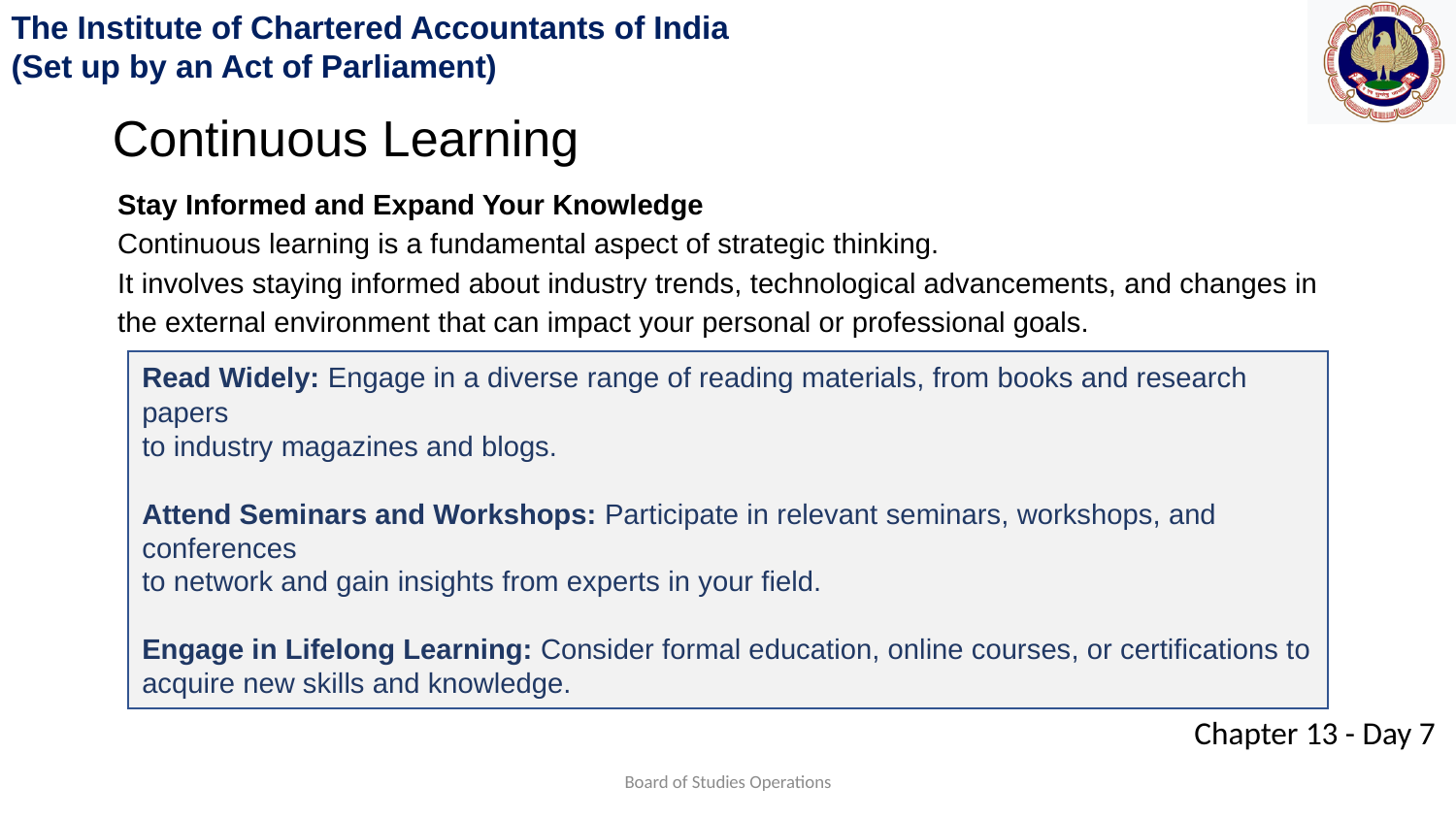

Continuous Learning
Stay Informed and Expand Your Knowledge
Continuous learning is a fundamental aspect of strategic thinking.
It involves staying informed about industry trends, technological advancements, and changes in the external environment that can impact your personal or professional goals.
Read Widely: Engage in a diverse range of reading materials, from books and research papers
to industry magazines and blogs.

Attend Seminars and Workshops: Participate in relevant seminars, workshops, and conferences
to network and gain insights from experts in your field.

Engage in Lifelong Learning: Consider formal education, online courses, or certifications to
acquire new skills and knowledge.
Board of Studies Operations